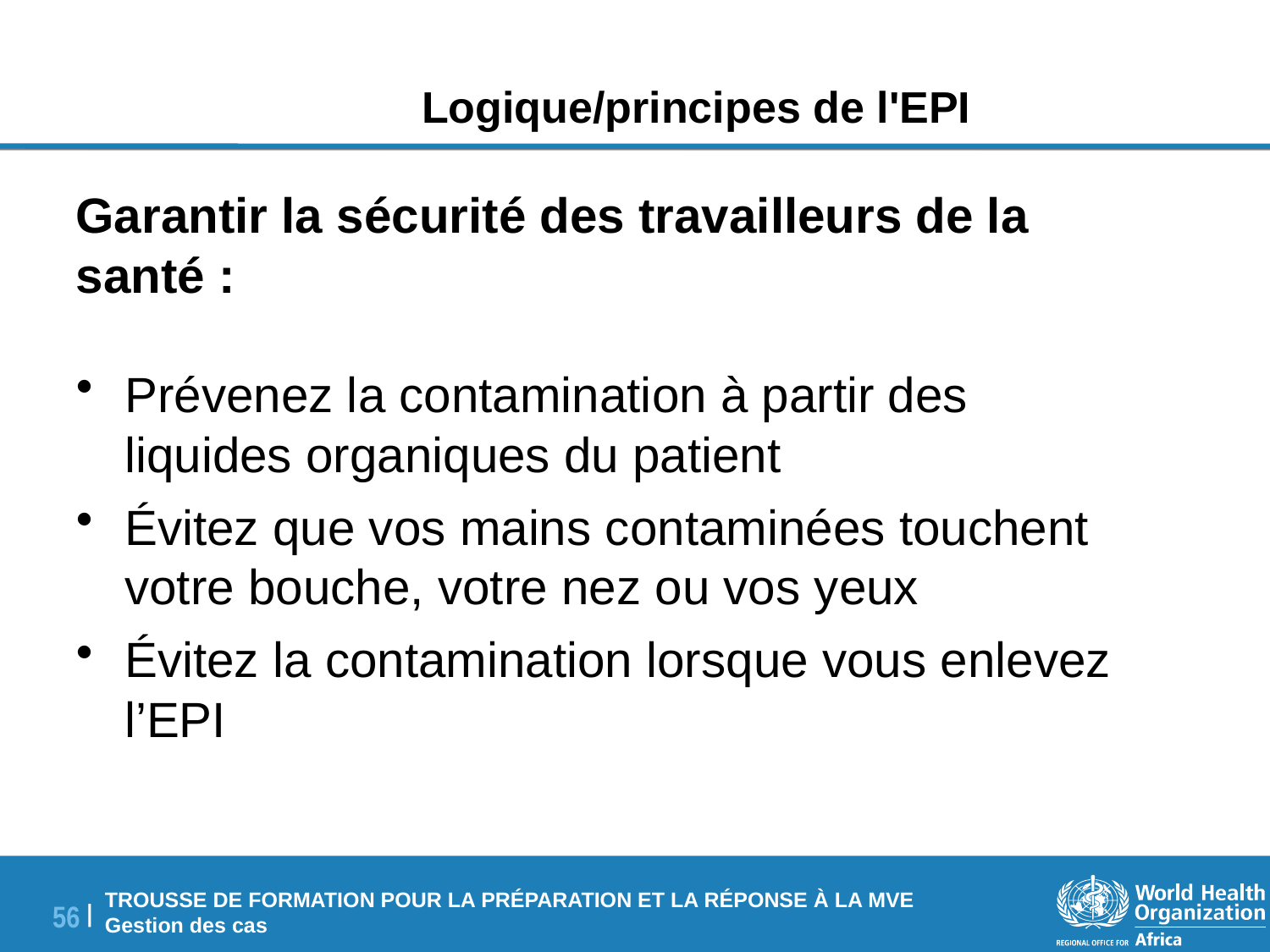

# Logique/principes de l'EPI
Garantir la sécurité des travailleurs de la santé :

Prévenez la contamination à partir des liquides organiques du patient
Évitez que vos mains contaminées touchent votre bouche, votre nez ou vos yeux
Évitez la contamination lorsque vous enlevez l’EPI